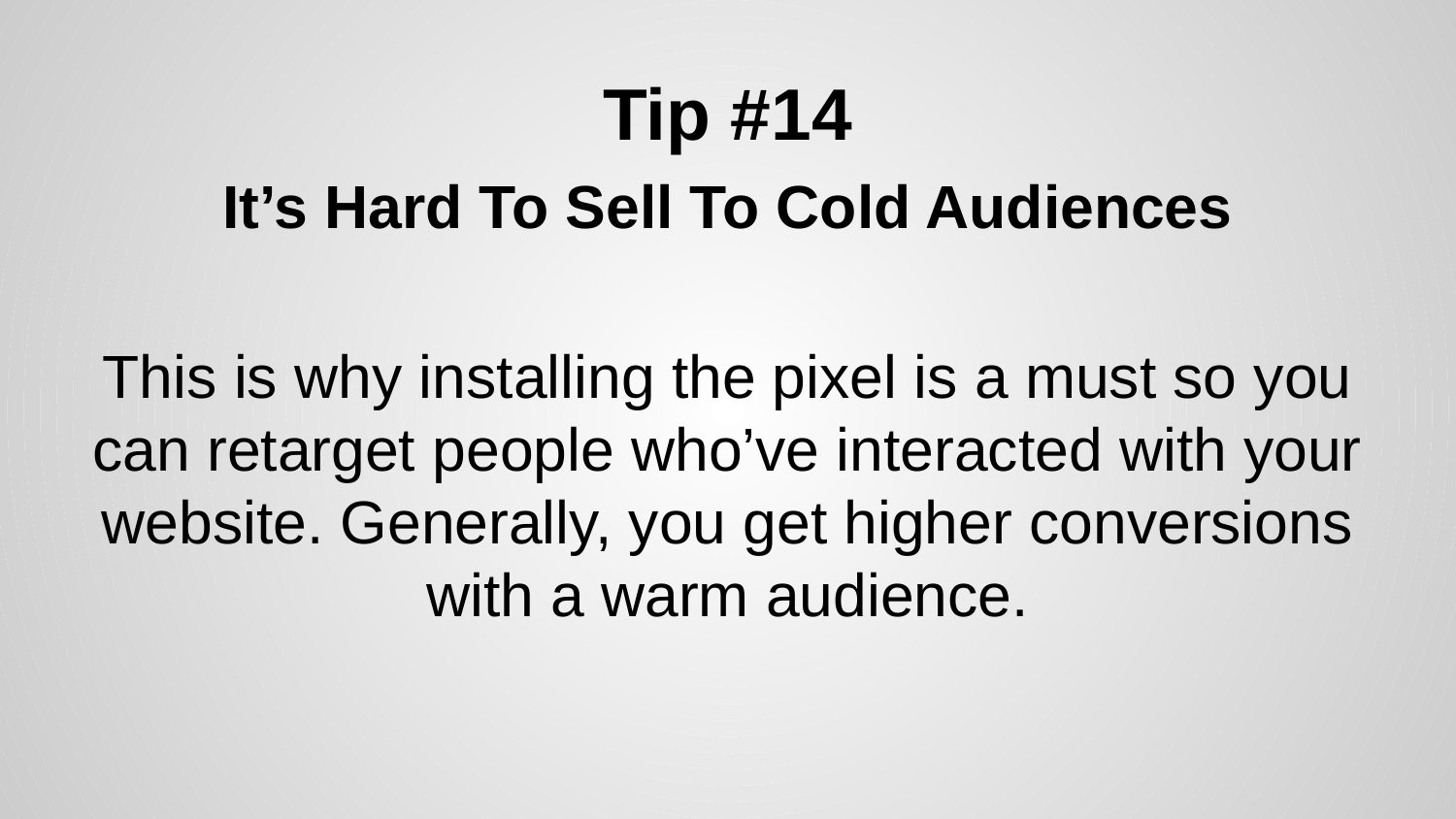

# Tip #14

It’s Hard To Sell To Cold Audiences

This is why installing the pixel is a must so you can retarget people who’ve interacted with your website. Generally, you get higher conversions with a warm audience.